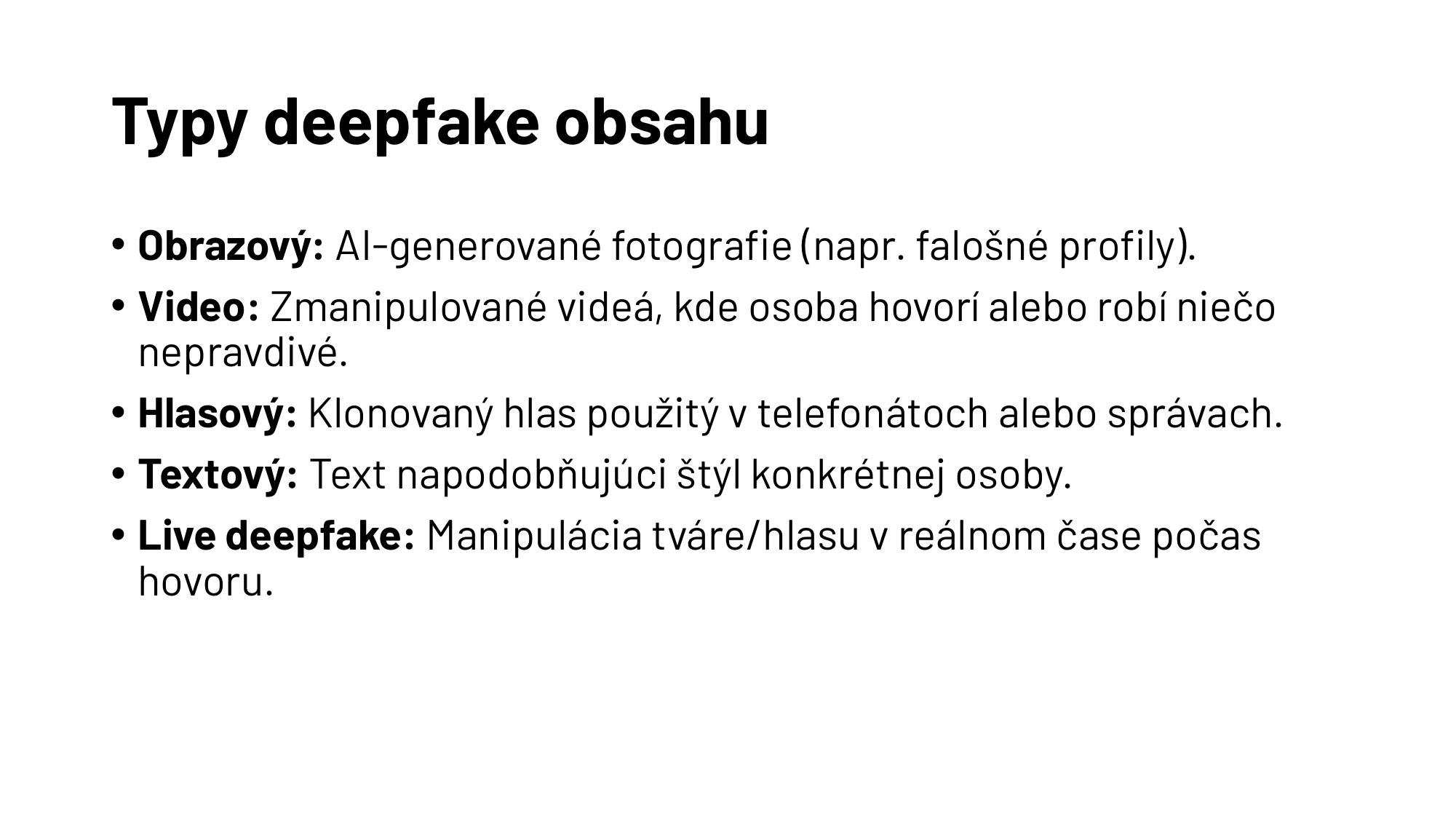

# Typy deepfake obsahu
Obrazový: AI-generované fotografie (napr. falošné profily).
Video: Zmanipulované videá, kde osoba hovorí alebo robí niečo nepravdivé.
Hlasový: Klonovaný hlas použitý v telefonátoch alebo správach.
Textový: Text napodobňujúci štýl konkrétnej osoby.
Live deepfake: Manipulácia tváre/hlasu v reálnom čase počas hovoru.